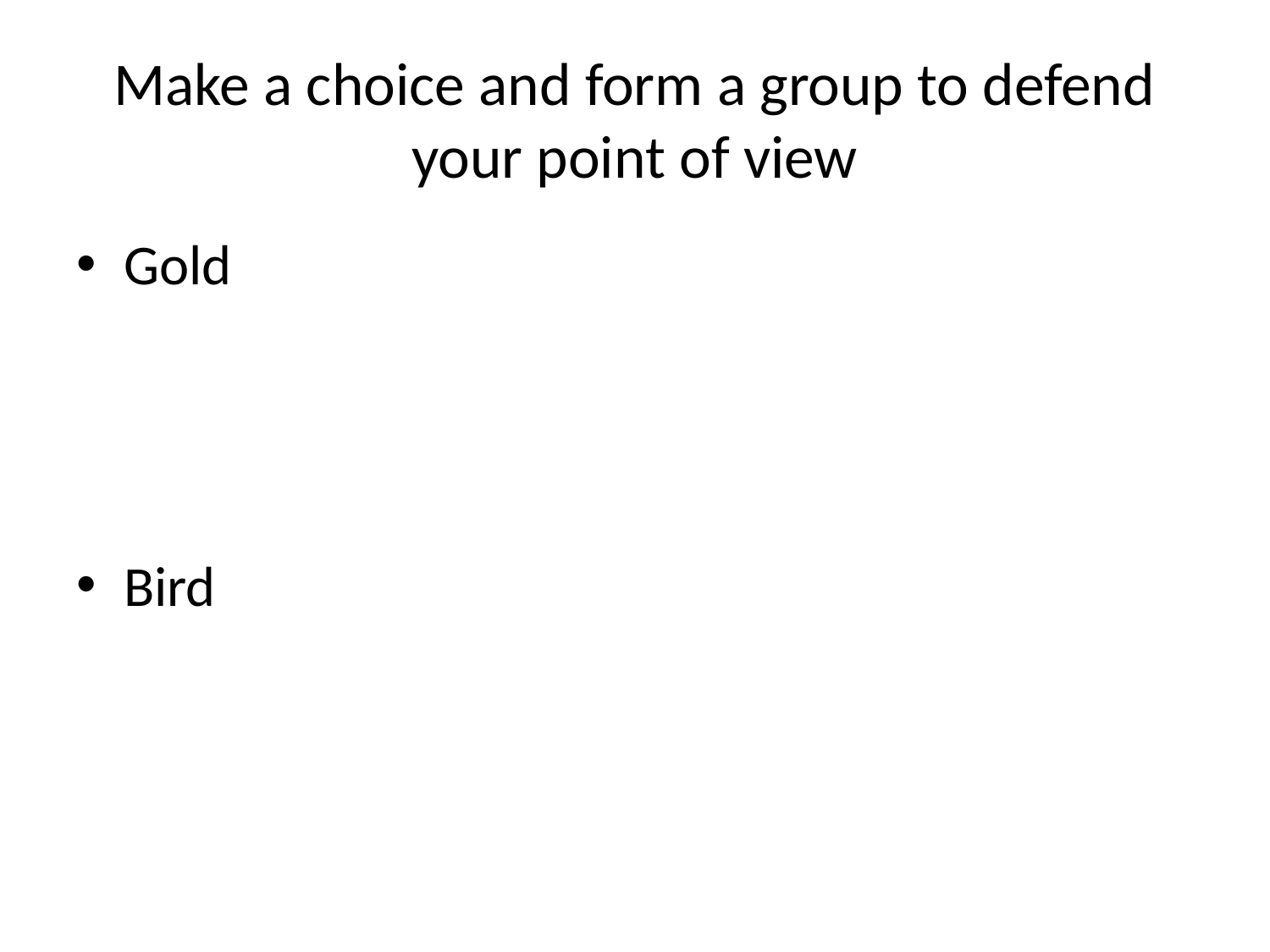

# Make a choice and form a group to defend your point of view
Gold

Bird